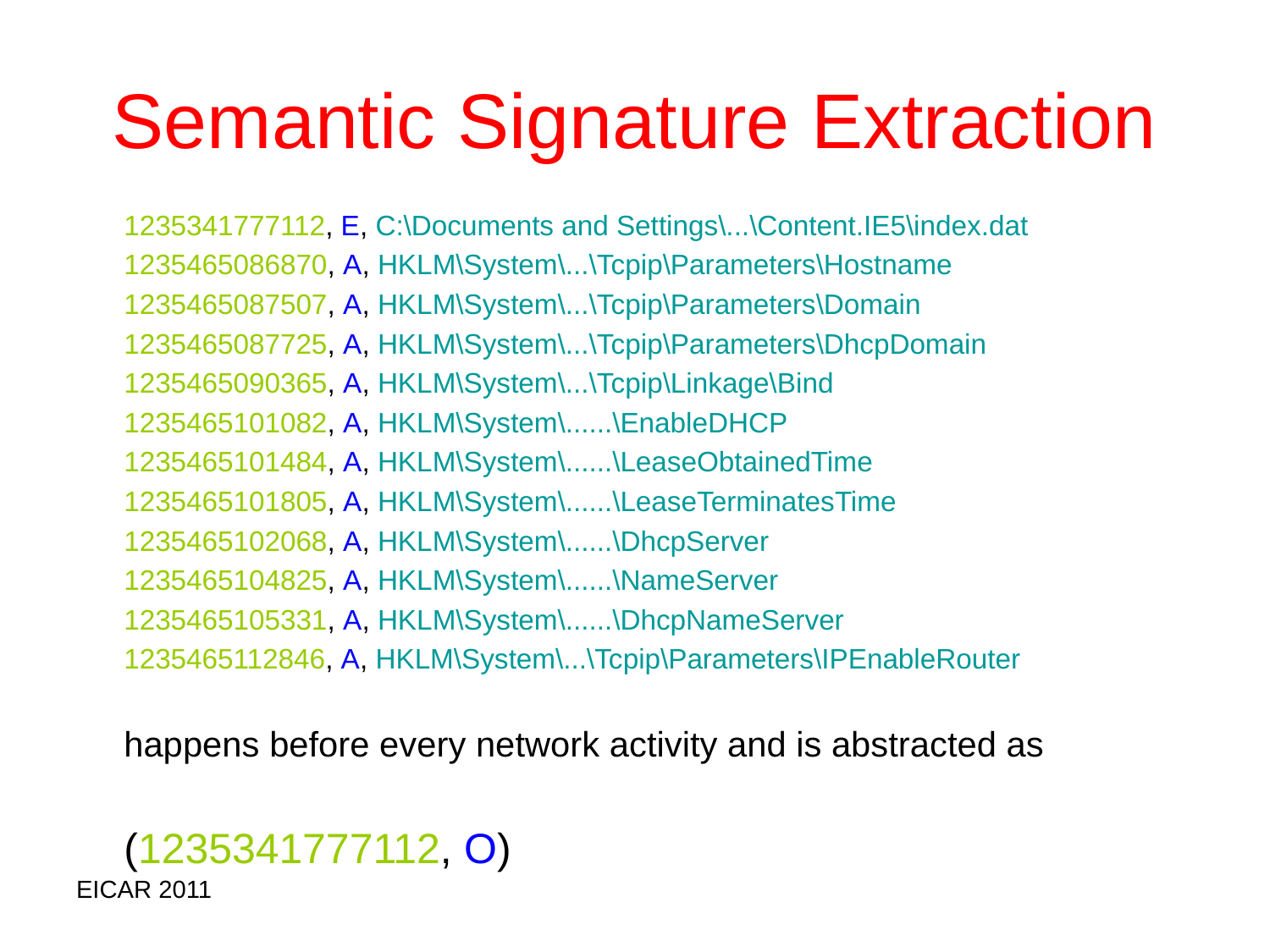

# Semantic Signature Extraction
	1235341777112, E, C:\Documents and Settings\...\Content.IE5\index.dat
	1235465086870, A, HKLM\System\...\Tcpip\Parameters\Hostname
	1235465087507, A, HKLM\System\...\Tcpip\Parameters\Domain
	1235465087725, A, HKLM\System\...\Tcpip\Parameters\DhcpDomain
	1235465090365, A, HKLM\System\...\Tcpip\Linkage\Bind
	1235465101082, A, HKLM\System\......\EnableDHCP
	1235465101484, A, HKLM\System\......\LeaseObtainedTime
	1235465101805, A, HKLM\System\......\LeaseTerminatesTime
	1235465102068, A, HKLM\System\......\DhcpServer
	1235465104825, A, HKLM\System\......\NameServer
	1235465105331, A, HKLM\System\......\DhcpNameServer
	1235465112846, A, HKLM\System\...\Tcpip\Parameters\IPEnableRouter

	happens before every network activity and is abstracted as

	(1235341777112, O)
EICAR 2011